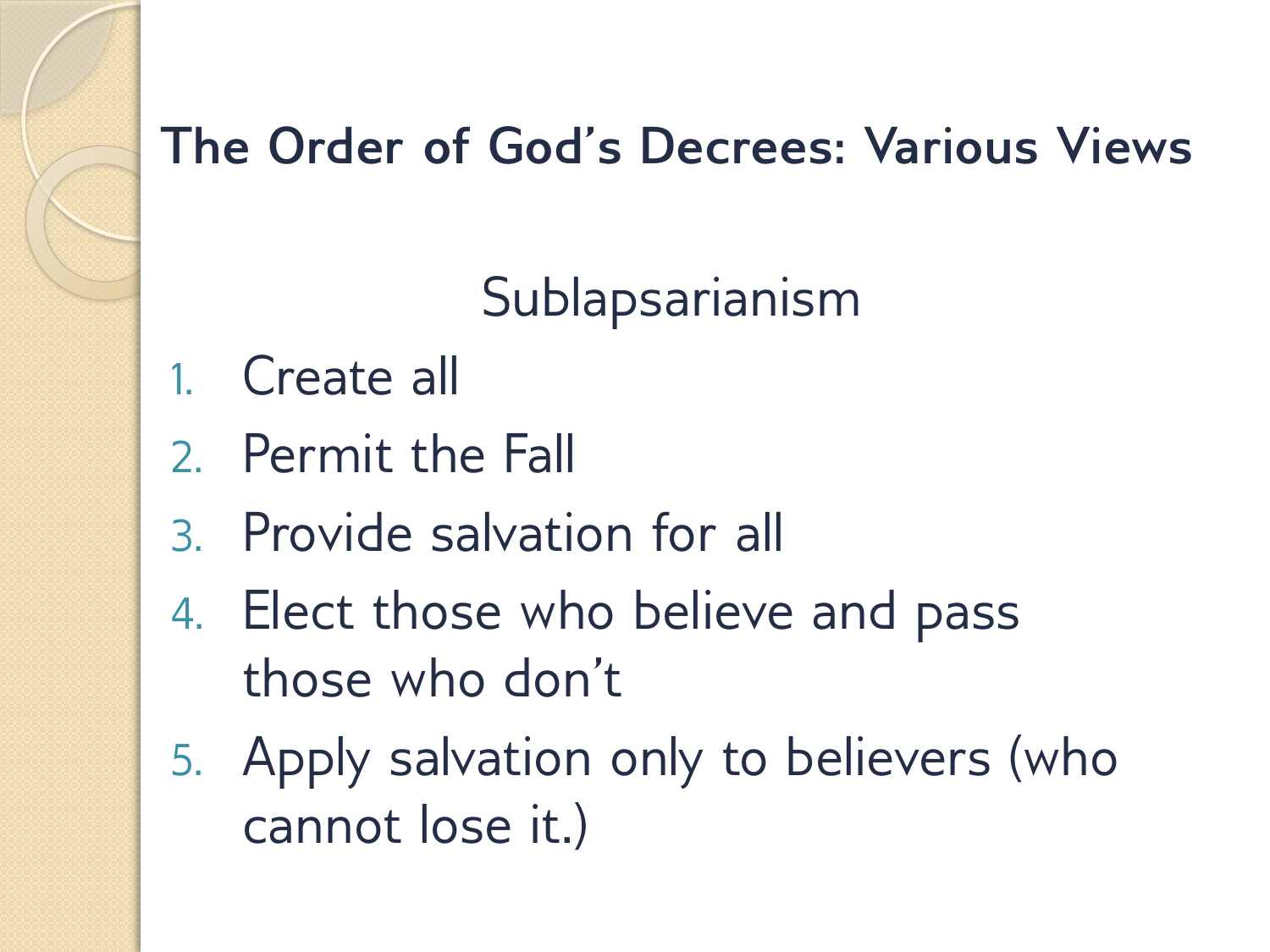

# The Order of God’s Decrees: Various Views
Sublapsarianism
Create all
Permit the Fall
Provide salvation for all
Elect those who believe and pass those who don’t
Apply salvation only to believers (who cannot lose it.)